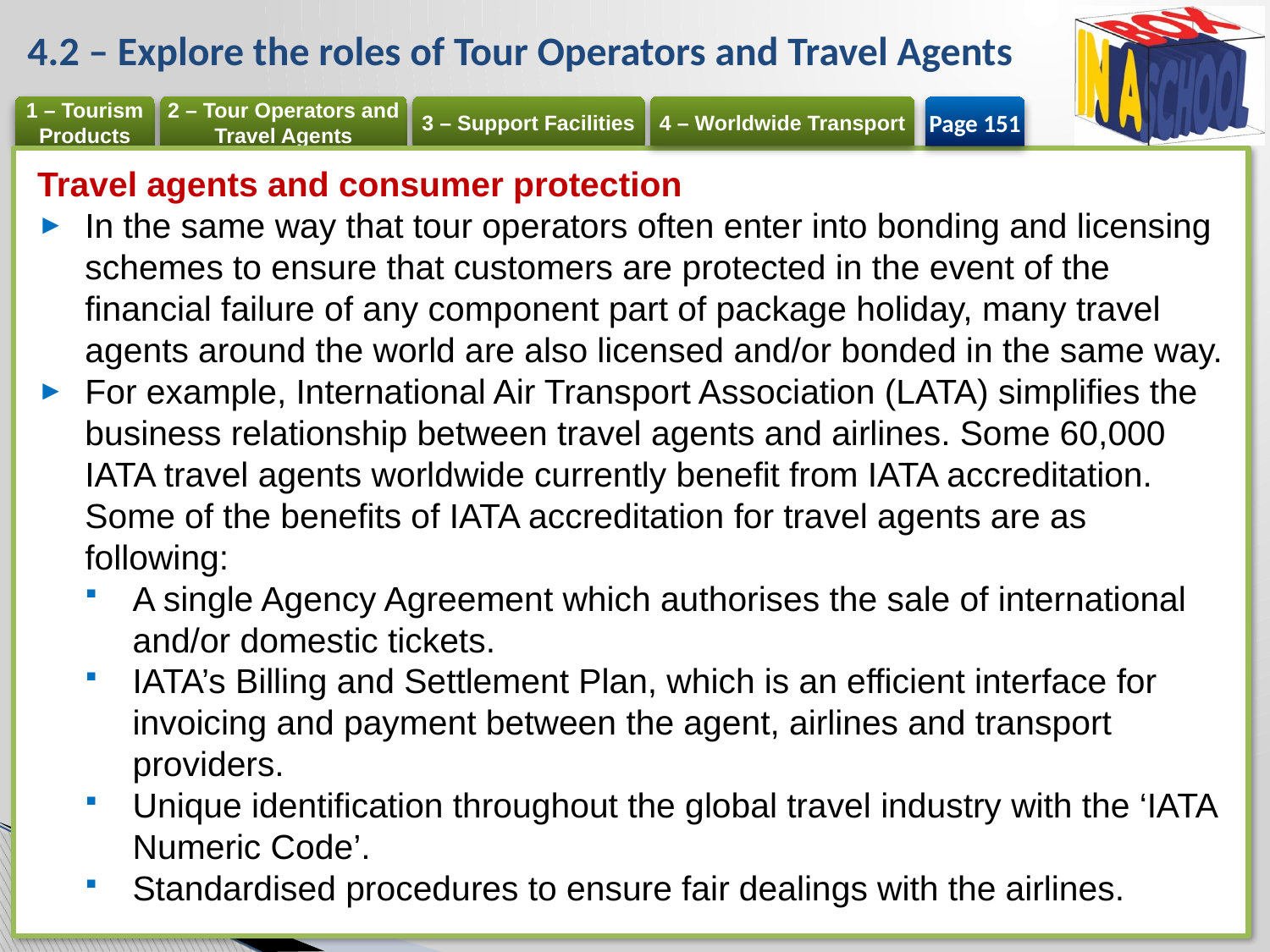

# 4.2 – Explore the roles of Tour Operators and Travel Agents
Page 151
Travel agents and consumer protection
In the same way that tour operators often enter into bonding and licensing schemes to ensure that customers are protected in the event of the financial failure of any component part of package holiday, many travel agents around the world are also licensed and/or bonded in the same way.
For example, International Air Transport Association (LATA) simplifies the business relationship between travel agents and airlines. Some 60,000 IATA travel agents worldwide currently benefit from IATA accreditation. Some of the benefits of IATA accreditation for travel agents are as following:
A single Agency Agreement which authorises the sale of international and/or domestic tickets.
IATA’s Billing and Settlement Plan, which is an efficient interface for invoicing and payment between the agent, airlines and transport providers.
Unique identification throughout the global travel industry with the ‘IATA Numeric Code’.
Standardised procedures to ensure fair dealings with the airlines.